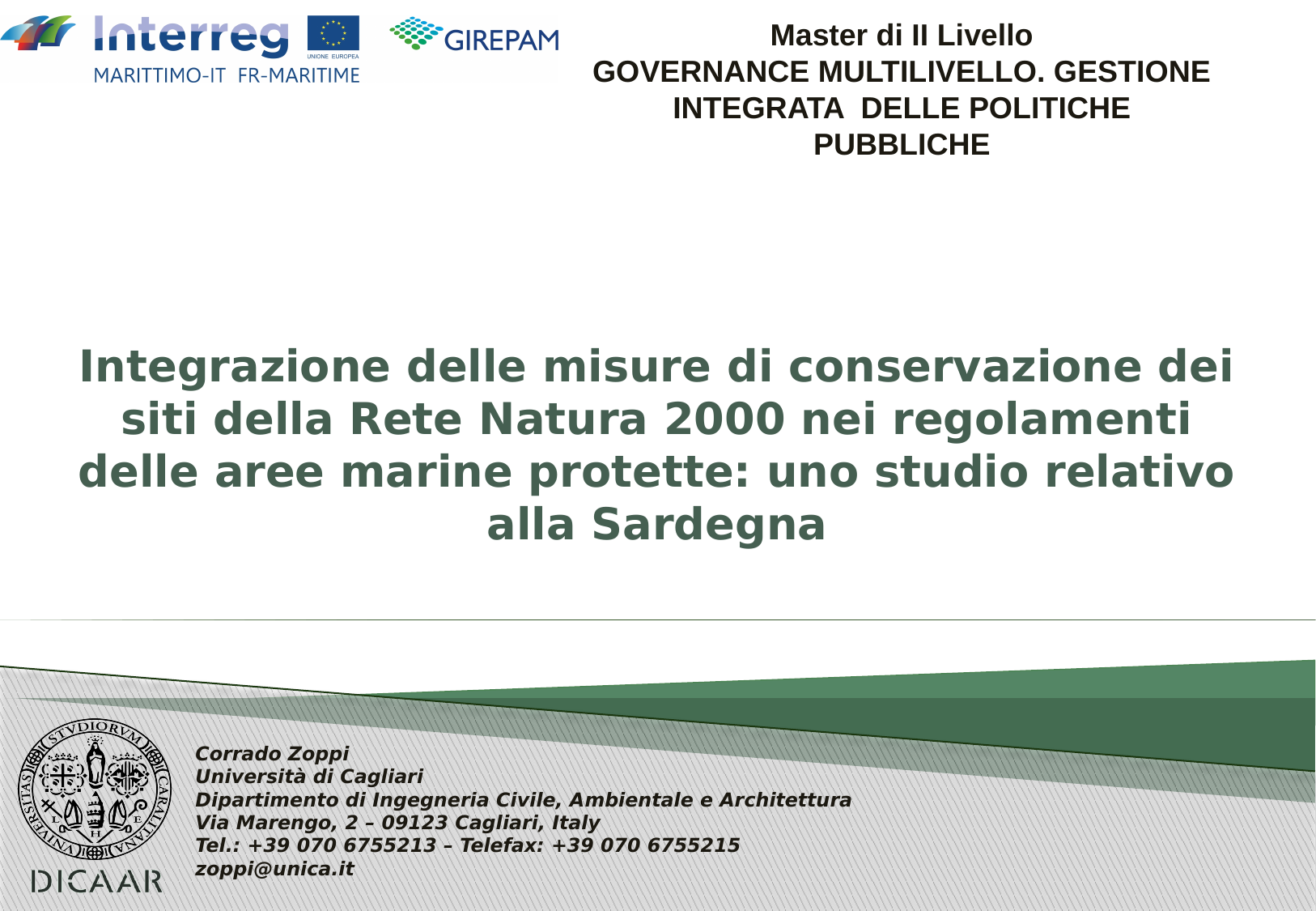

# Integrazione delle misure di conservazione dei siti della Rete Natura 2000 nei regolamenti delle aree marine protette: uno studio relativo alla Sardegna
Corrado Zoppi
Università di Cagliari
Dipartimento di Ingegneria Civile, Ambientale e Architettura
Via Marengo, 2 – 09123 Cagliari, Italy
Tel.: +39 070 6755213 – Telefax: +39 070 6755215
zoppi@unica.it